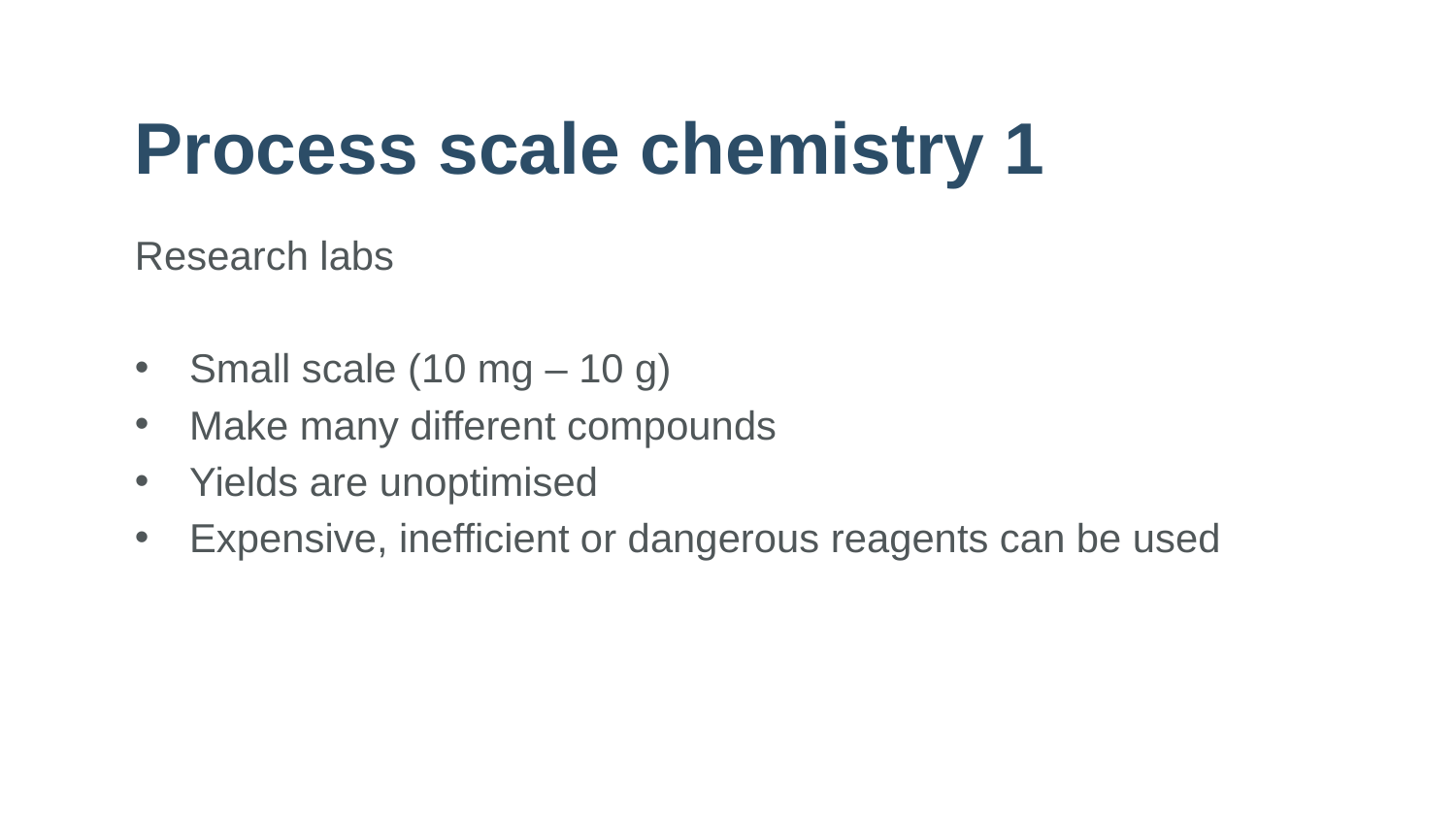

# Process scale chemistry 1
Research labs

Small scale (10 mg – 10 g)
Make many different compounds
Yields are unoptimised
Expensive, inefficient or dangerous reagents can be used